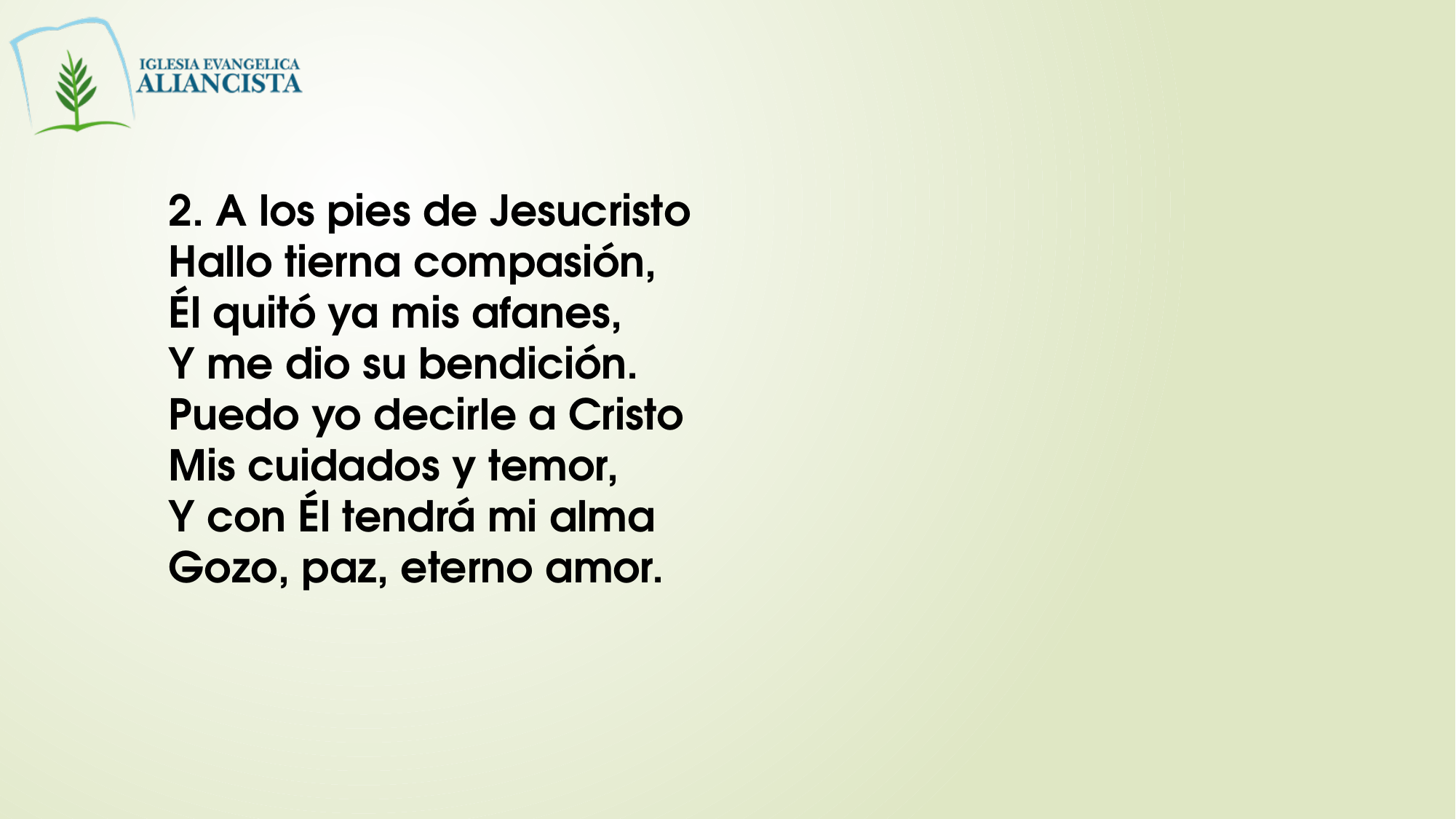

2. A los pies de Jesucristo
Hallo tierna compasión,
Él quitó ya mis afanes,
Y me dio su bendición.
Puedo yo decirle a Cristo
Mis cuidados y temor,
Y con Él tendrá mi alma
Gozo, paz, eterno amor.